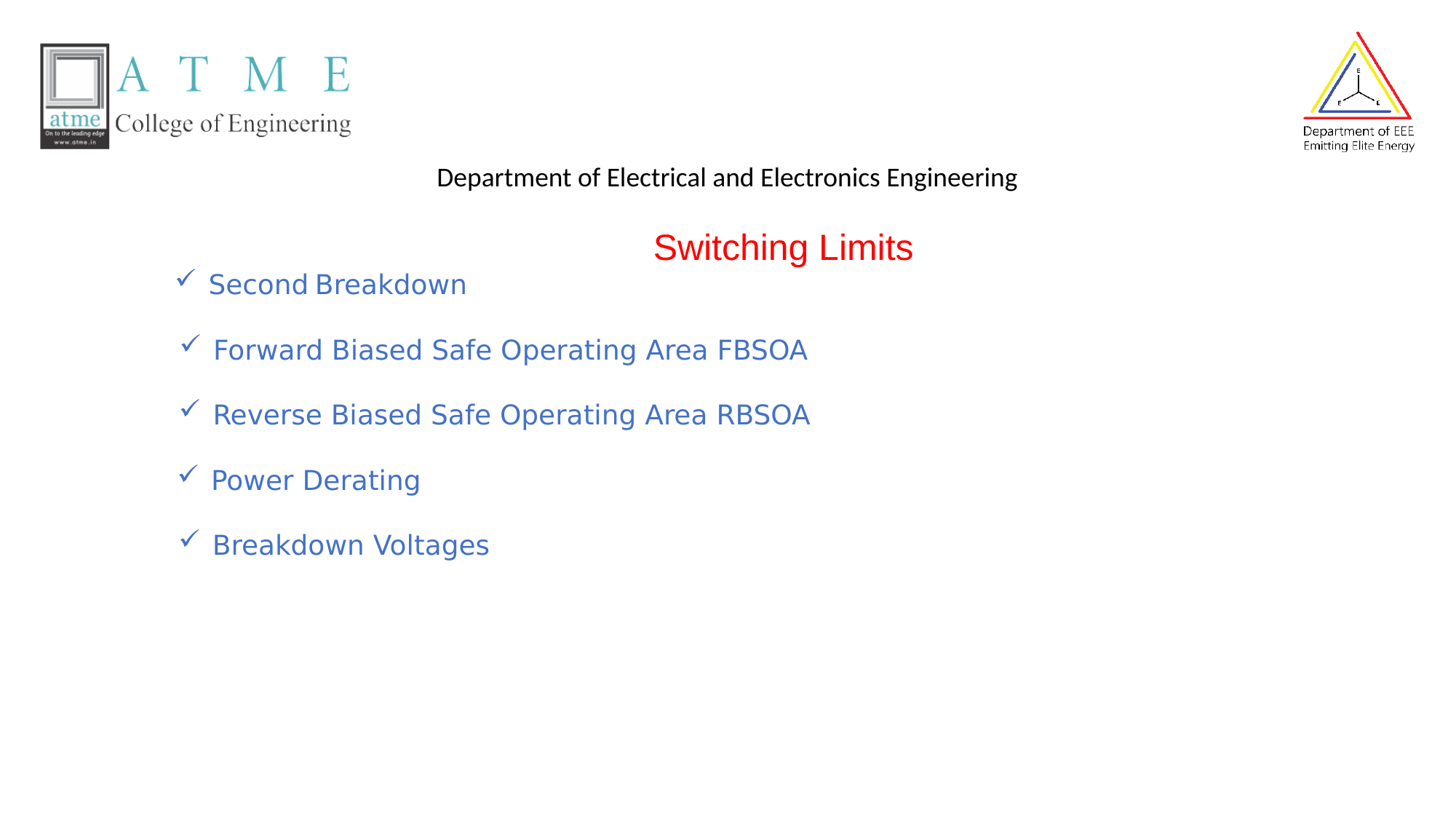

Switching Limits
Second Breakdown
Forward Biased Safe Operating Area FBSOA
Reverse Biased Safe Operating Area RBSOA
Power Derating
Breakdown Voltages